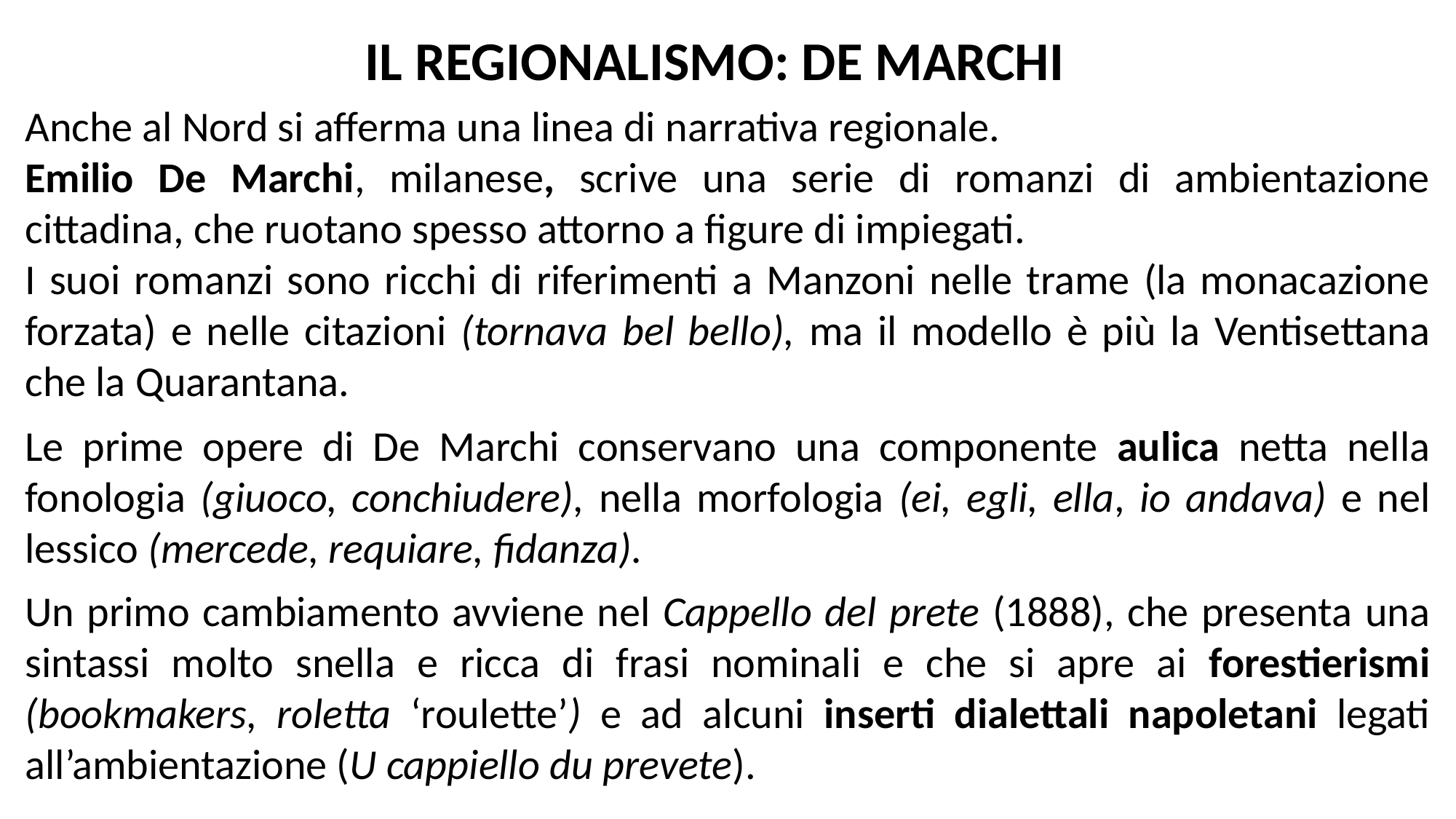

IL REGIONALISMO: DE MARCHI
Anche al Nord si afferma una linea di narrativa regionale.
Emilio De Marchi, milanese, scrive una serie di romanzi di ambientazione cittadina, che ruotano spesso attorno a figure di impiegati.
I suoi romanzi sono ricchi di riferimenti a Manzoni nelle trame (la monacazione forzata) e nelle citazioni (tornava bel bello), ma il modello è più la Ventisettana che la Quarantana.
Le prime opere di De Marchi conservano una componente aulica netta nella fonologia (giuoco, conchiudere), nella morfologia (ei, egli, ella, io andava) e nel lessico (mercede, requiare, fidanza).
Un primo cambiamento avviene nel Cappello del prete (1888), che presenta una sintassi molto snella e ricca di frasi nominali e che si apre ai forestierismi (bookmakers, roletta ‘roulette’) e ad alcuni inserti dialettali napoletani legati all’ambientazione (U cappiello du prevete).